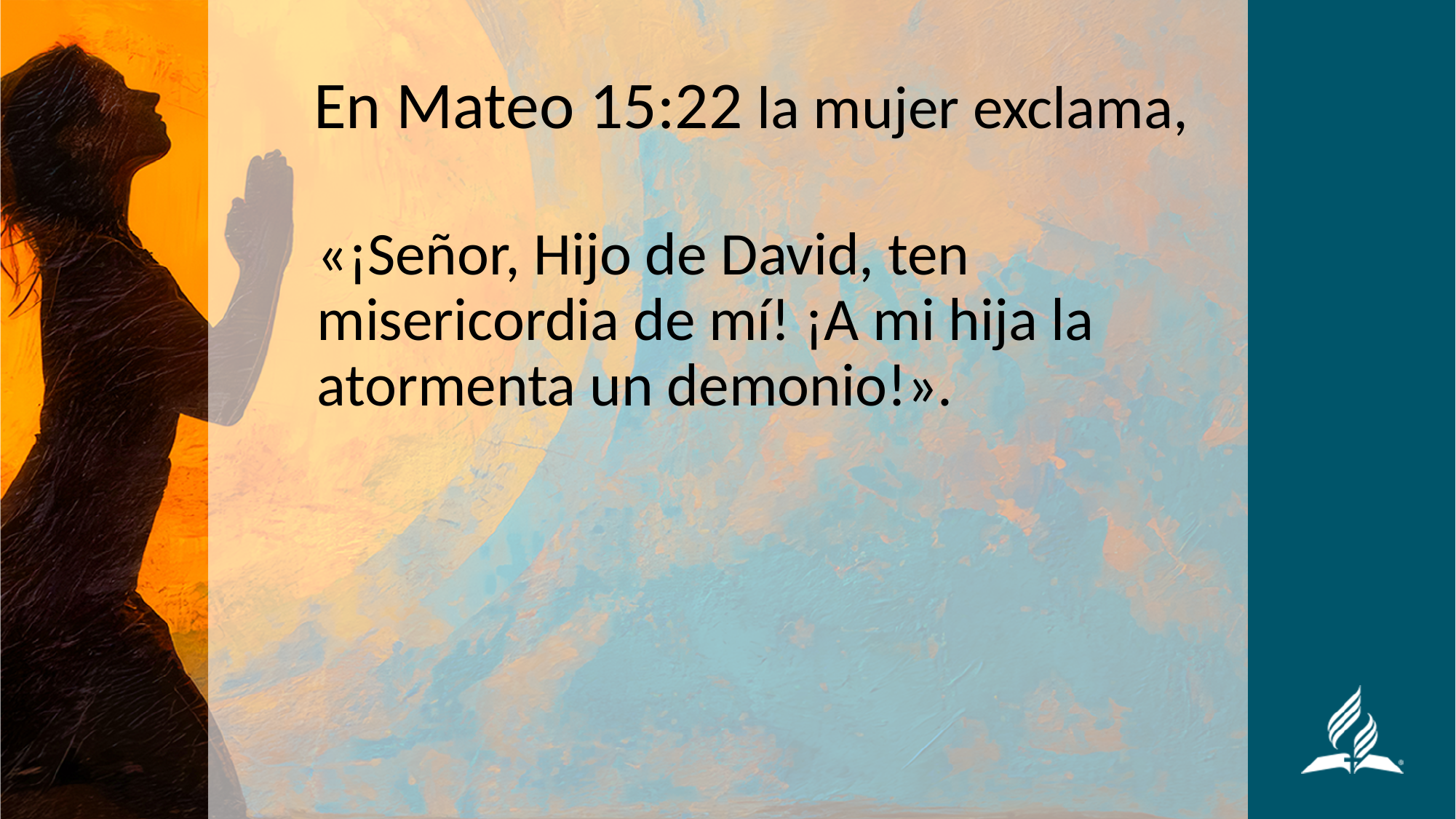

# En Mateo 15:22 la mujer exclama,
«¡Señor, Hijo de David, ten misericordia de mí! ¡A mi hija la atormenta un demonio!».